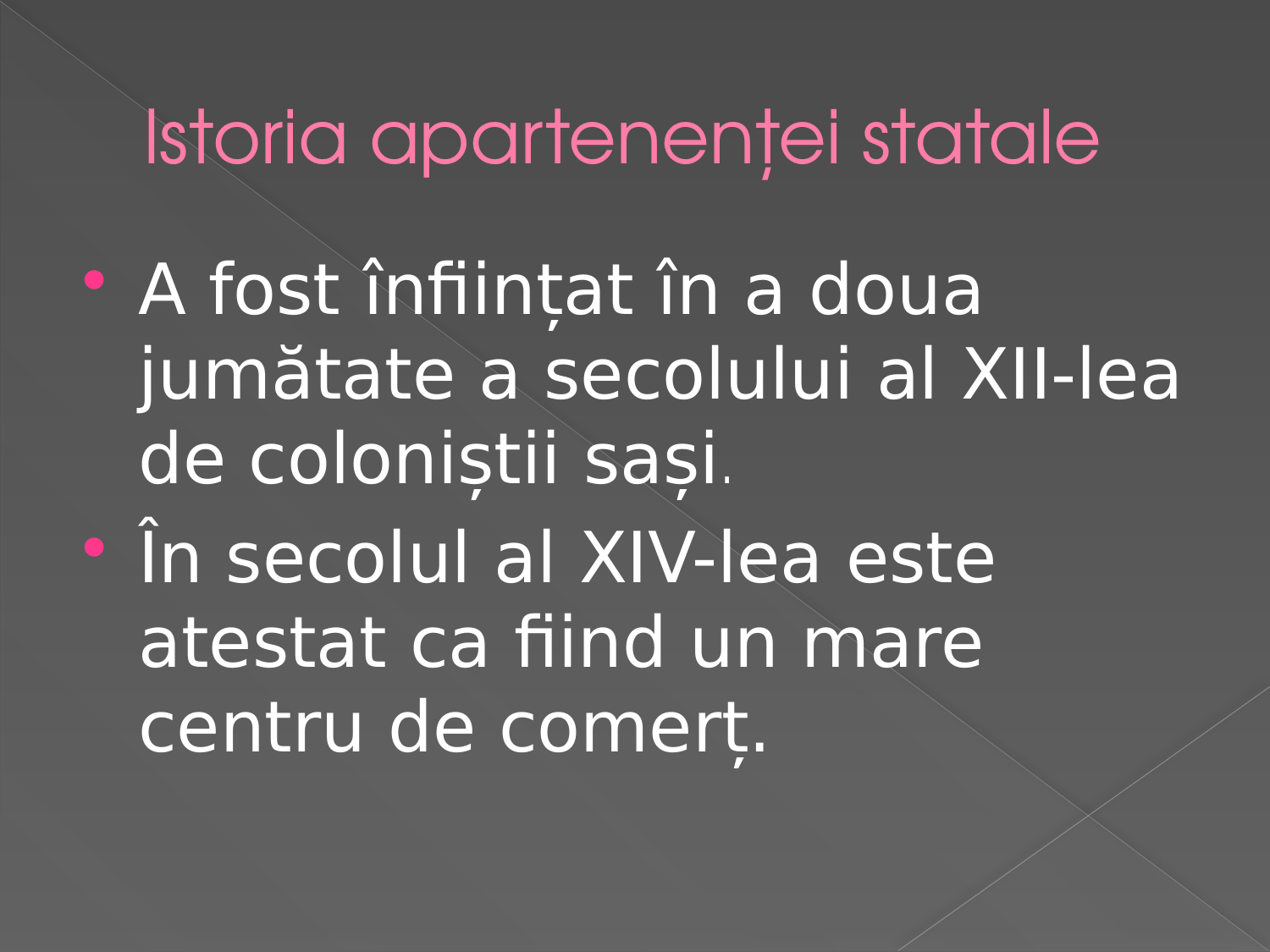

# Istoria apartenenței statale
A fost înființat în a doua jumătate a secolului al XII-lea de coloniștii sași.
În secolul al XIV-lea este atestat ca fiind un mare centru de comerț.